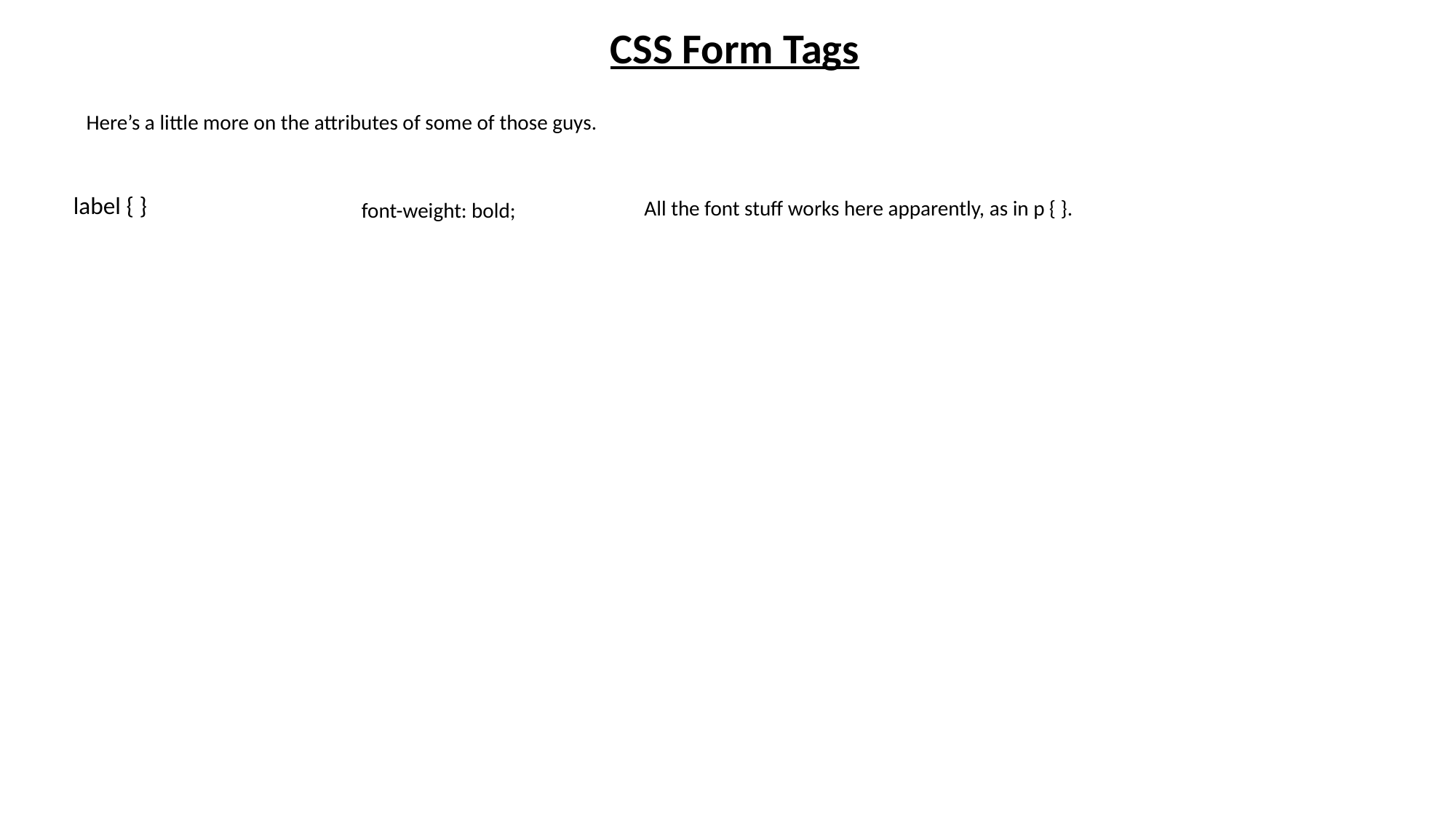

CSS Form Tags
Here’s a little more on the attributes of some of those guys.
label { }
All the font stuff works here apparently, as in p { }.
font-weight: bold;